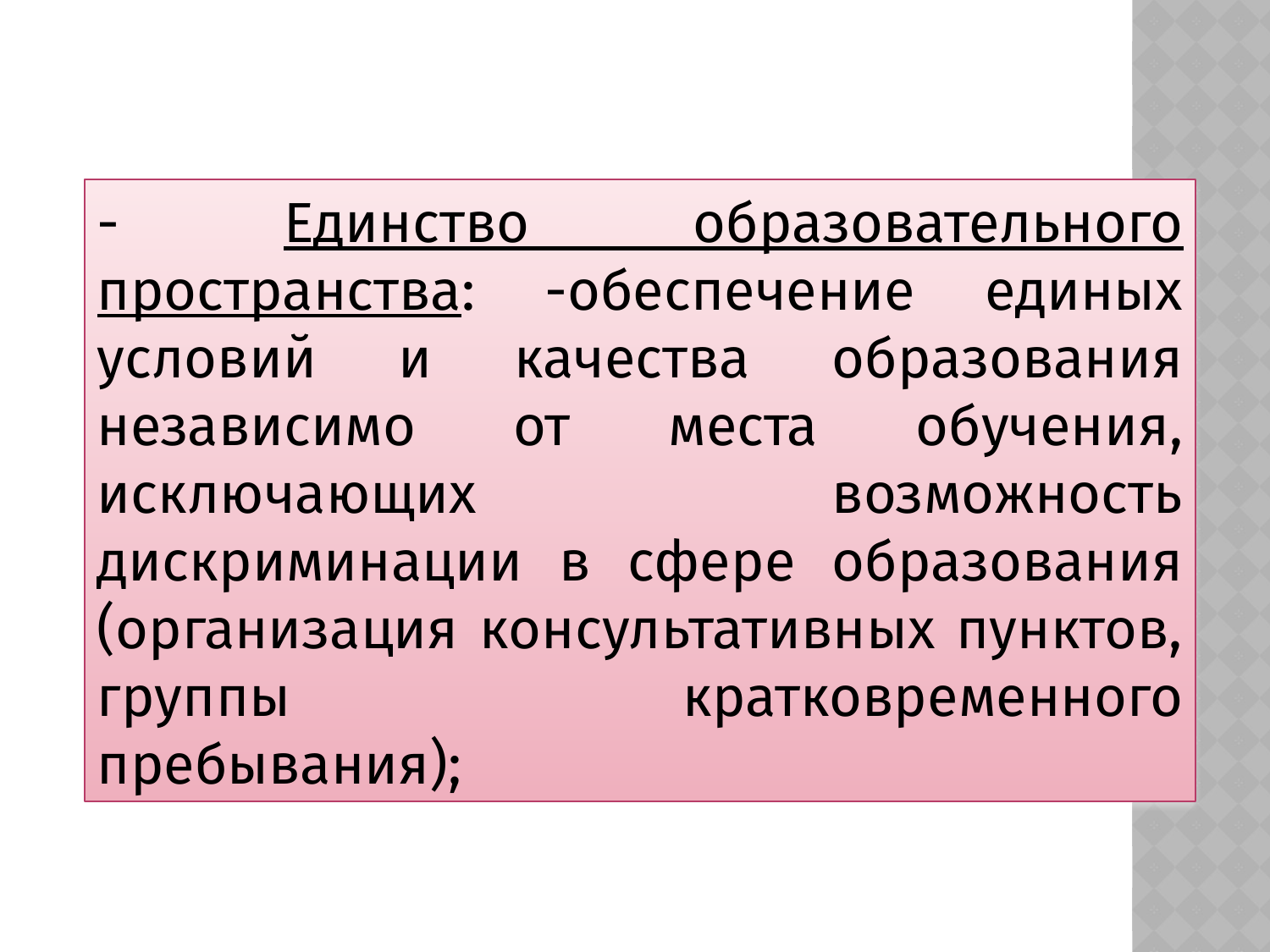

- Единство образовательного пространства: -обеспечение единых условий и качества образования независимо от места обучения, исключающих возможность дискриминации в сфере образования (организация консультативных пунктов, группы кратковременного пребывания);